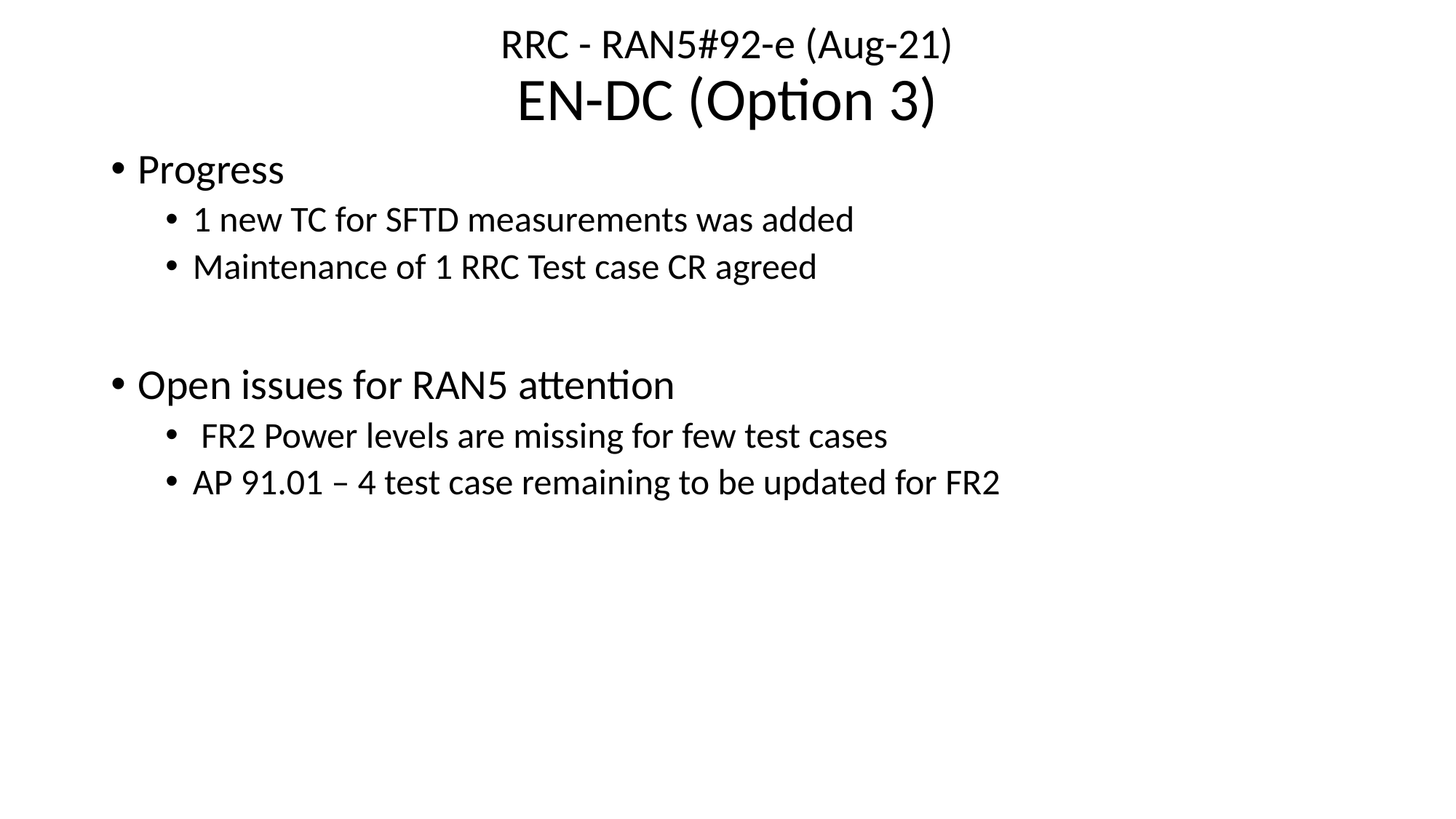

# RRC - RAN5#92-e (Aug-21) EN-DC (Option 3)
Progress
1 new TC for SFTD measurements was added
Maintenance of 1 RRC Test case CR agreed

Open issues for RAN5 attention
 FR2 Power levels are missing for few test cases
AP 91.01 – 4 test case remaining to be updated for FR2